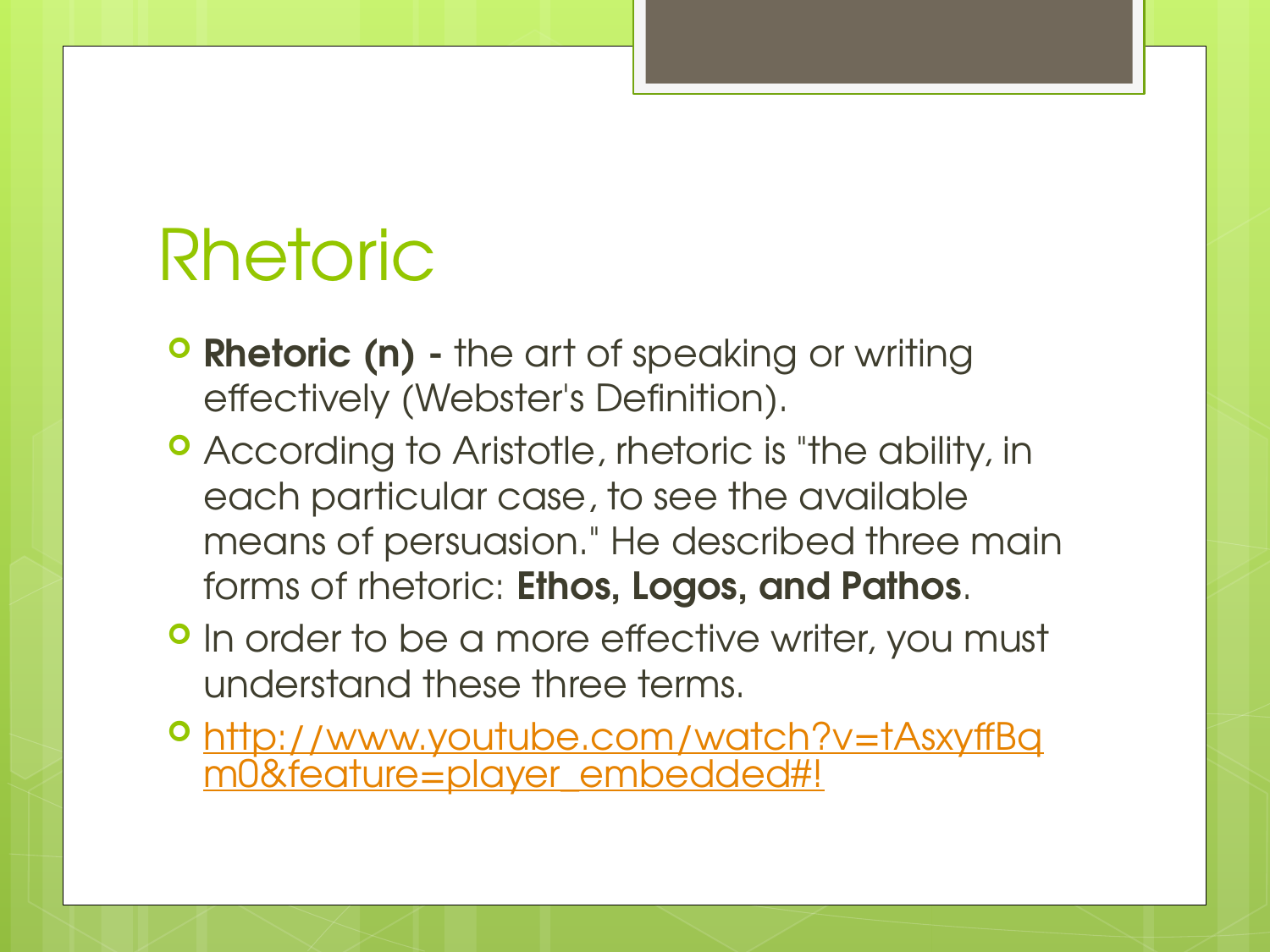

# Rhetoric
Rhetoric (n) - the art of speaking or writing effectively (Webster's Definition).
According to Aristotle, rhetoric is "the ability, in each particular case, to see the available means of persuasion." He described three main forms of rhetoric: Ethos, Logos, and Pathos.
In order to be a more effective writer, you must understand these three terms.
http://www.youtube.com/watch?v=tAsxyffBqm0&feature=player_embedded#!